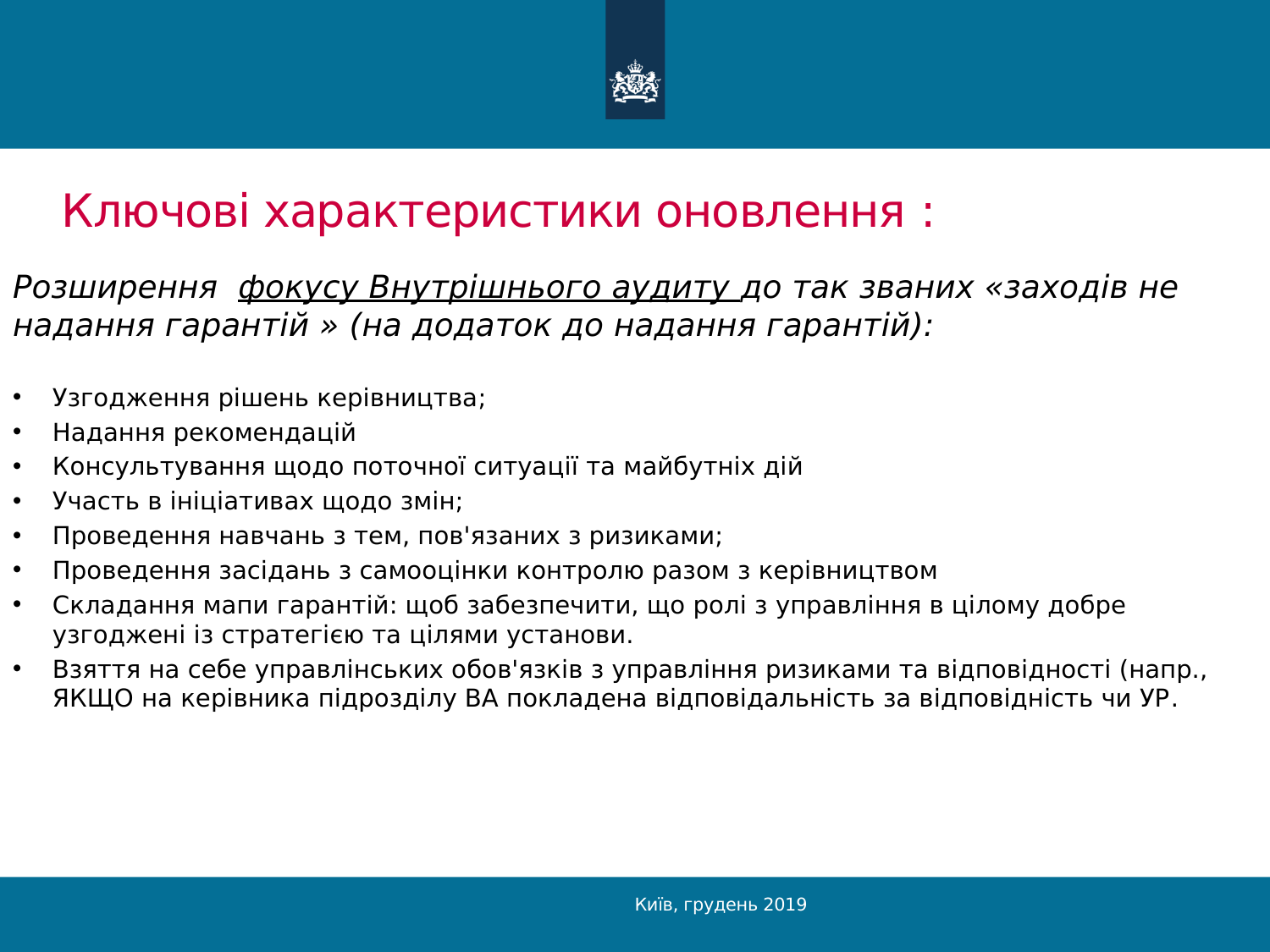

# Ключові характеристики оновлення :
Розширення  фокусу Внутрішнього аудиту до так званих «заходів не надання гарантій » (на додаток до надання гарантій):

Узгодження рішень керівництва;
Надання рекомендацій
Консультування щодо поточної ситуації та майбутніх дій
Участь в ініціативах щодо змін;
Проведення навчань з тем, пов'язаних з ризиками;
Проведення засідань з самооцінки контролю разом з керівництвом
Складання мапи гарантій: щоб забезпечити, що ролі з управління в цілому добре узгоджені із стратегією та цілями установи.
Взяття на себе управлінських обов'язків з управління ризиками та відповідності (напр., ЯКЩО на керівника підрозділу ВА покладена відповідальність за відповідність чи УР.
Київ, грудень 2019